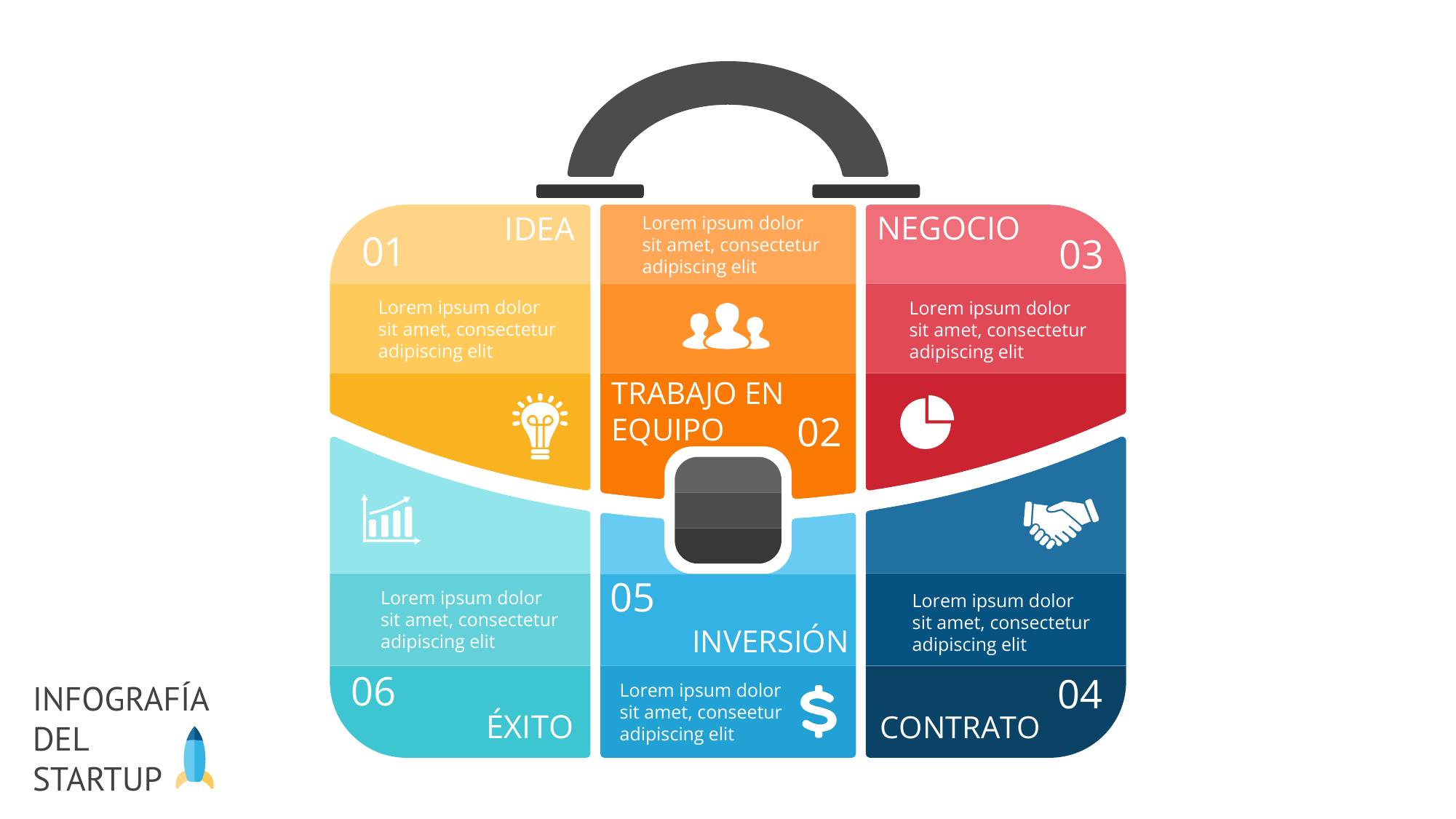

Lorem ipsum dolor sit amet, consectetur adipiscing elit
NEGOCIO
IDEA
01
03

Lorem ipsum dolor sit amet, consectetur adipiscing elit
Lorem ipsum dolor sit amet, consectetur adipiscing elit

TRABAJO EN EQUIPO

02

05

Lorem ipsum dolor sit amet, consectetur adipiscing elit
Lorem ipsum dolor sit amet, consectetur adipiscing elit
INVERSIÓN

06
04
Lorem ipsum dolor sit amet, conseetur adipiscing elit
INFOGRAFÍA
DEL
STARTUP

ÉXITO
CONTRATO